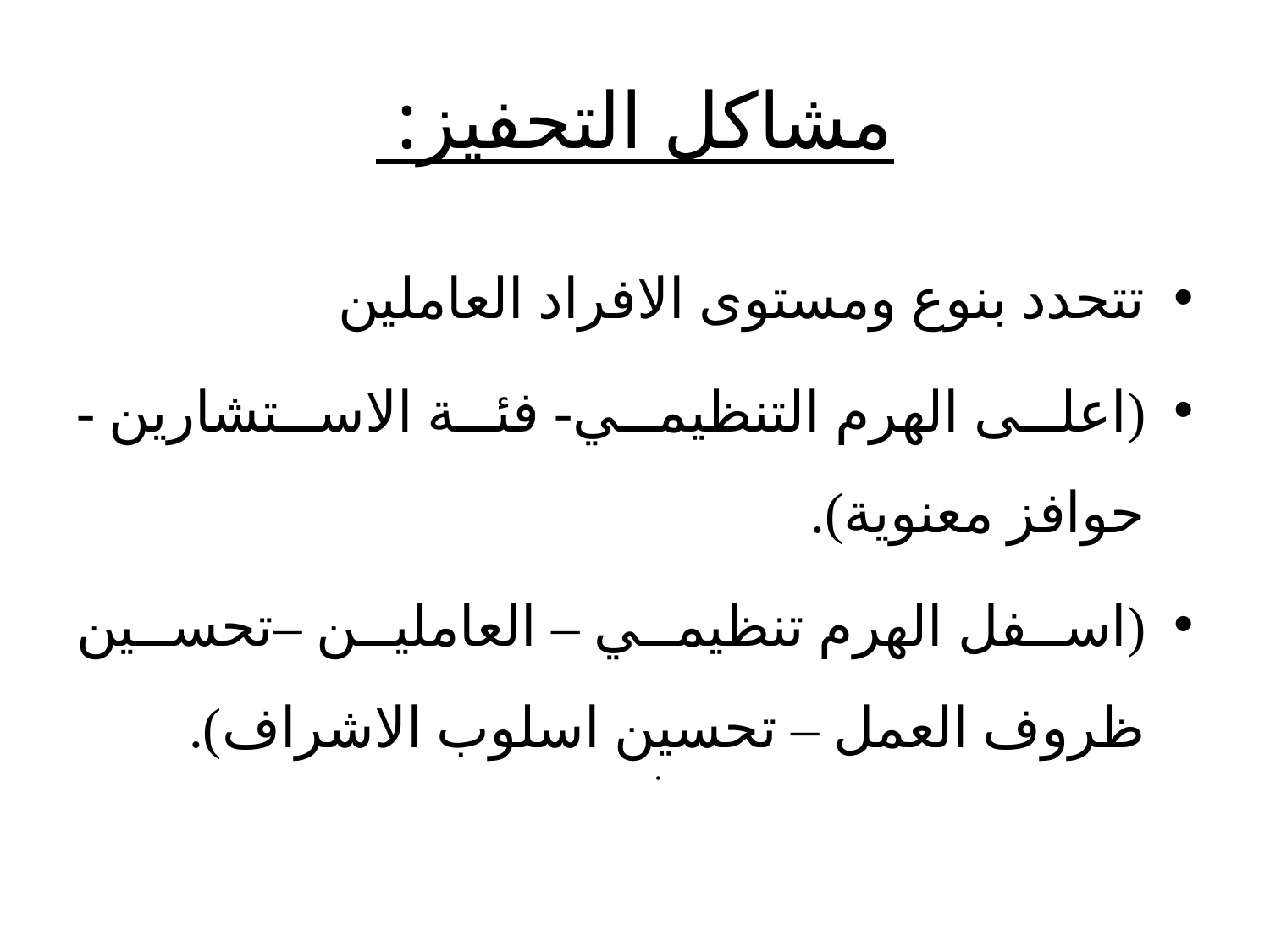

# مشاكل التحفيز:
تتحدد بنوع ومستوى الافراد العاملين
(اعلى الهرم التنظيمي- فئة الاستشارين - حوافز معنوية).
(اسفل الهرم تنظيمي – العاملين –تحسين ظروف العمل – تحسين اسلوب الاشراف).